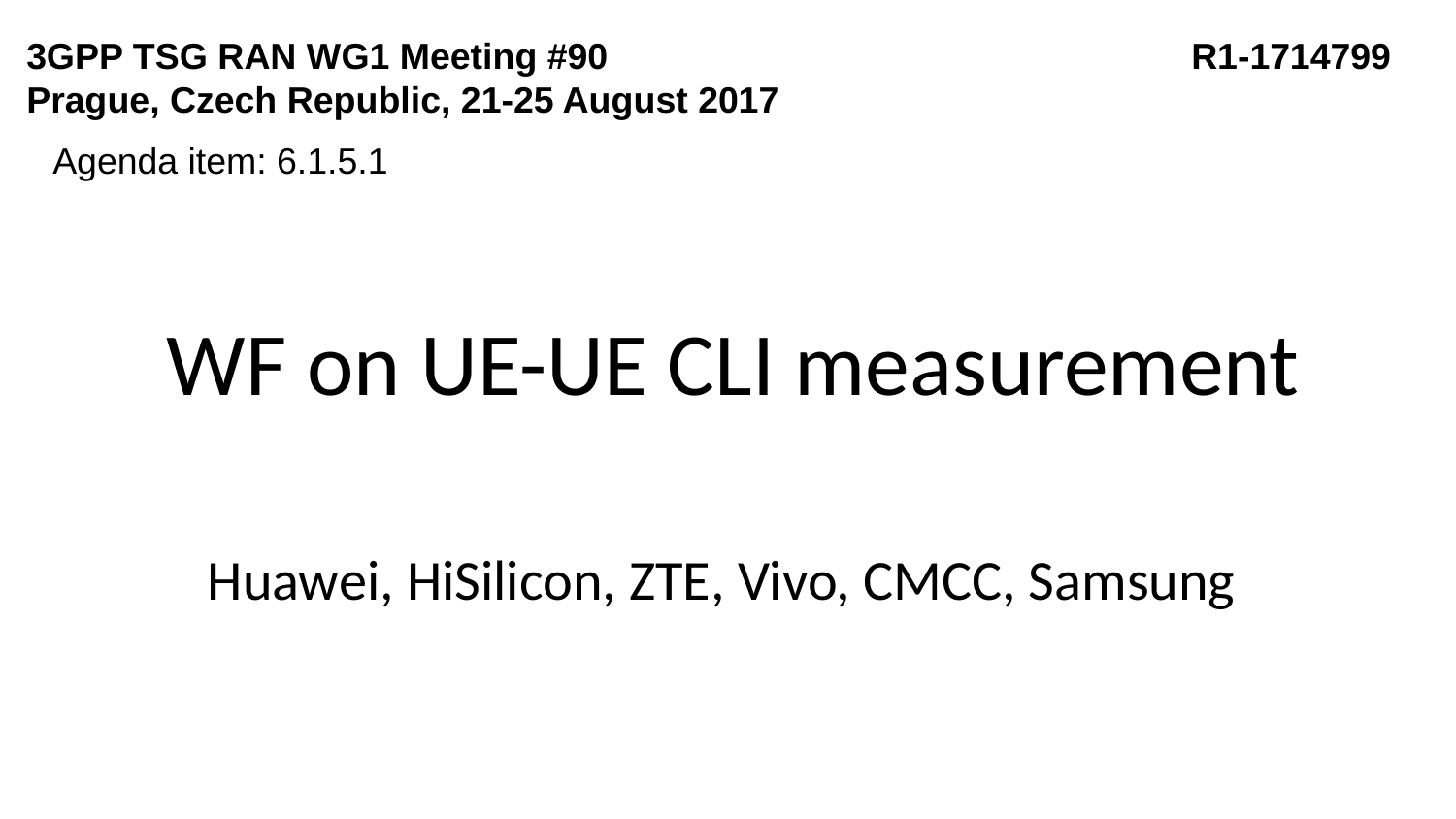

3GPP TSG RAN WG1 Meeting #90		                           		R1-1714799
Prague, Czech Republic, 21-25 August 2017
Agenda item: 6.1.5.1
# WF on UE-UE CLI measurement
Huawei, HiSilicon, ZTE, Vivo, CMCC, Samsung